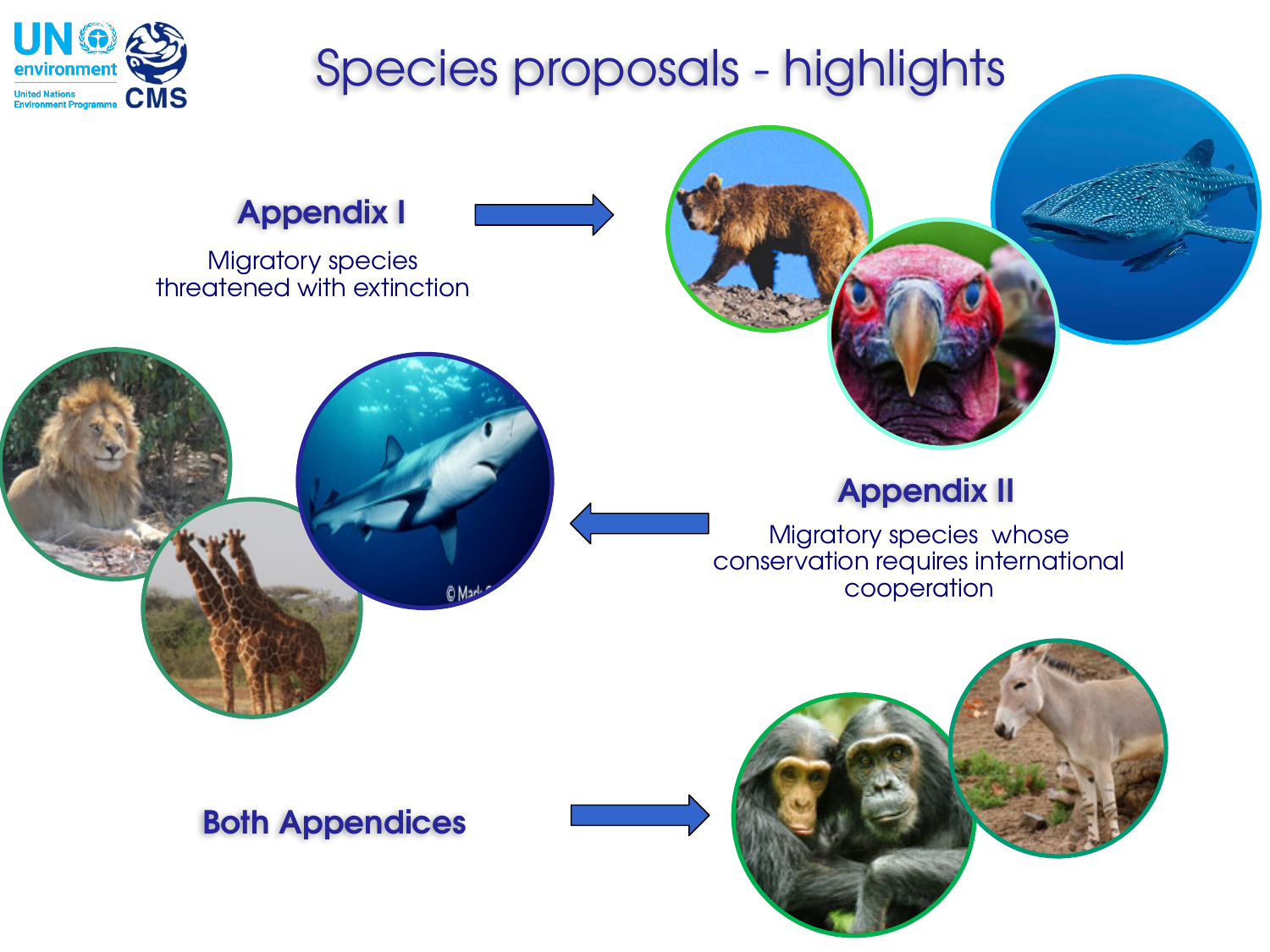

Species proposals - highlights

Appendix I

Migratory species threatened with extinction

Appendix II

Migratory species  whose conservation requires international cooperation

Both Appendices